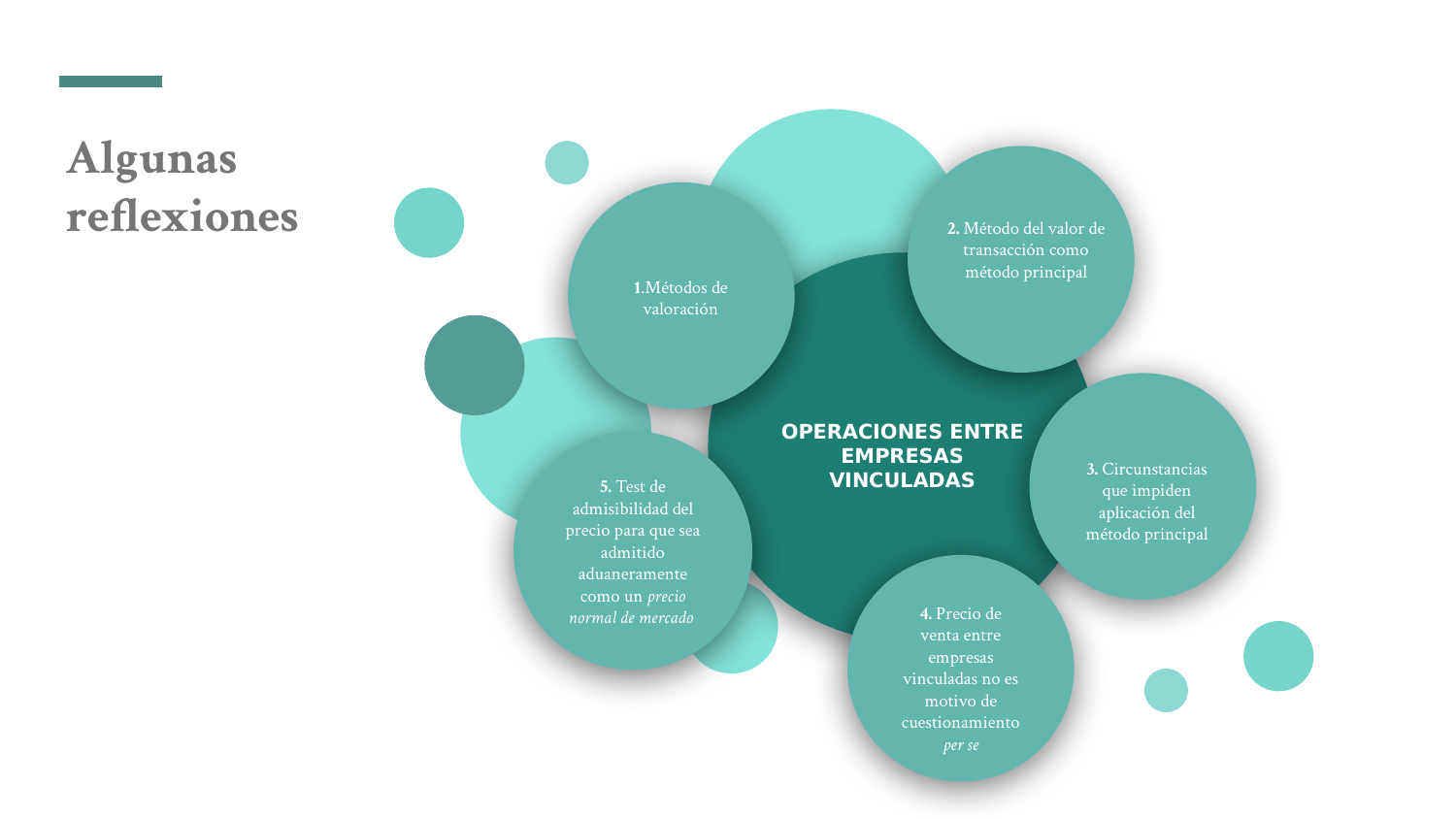

# Algunas reflexiones

1.Métodos de valoración
2. Método del valor de transacción como método principal

OPERACIONES ENTRE EMPRESAS VINCULADAS
ASESORAMIENTO INTEGRAL

5. Test de admisibilidad del precio para que sea admitido aduaneramente como un precio normal de mercado
3. Circunstancias que impiden aplicación del método principal

4. Precio de venta entre empresas vinculadas no es motivo de cuestionamiento per se